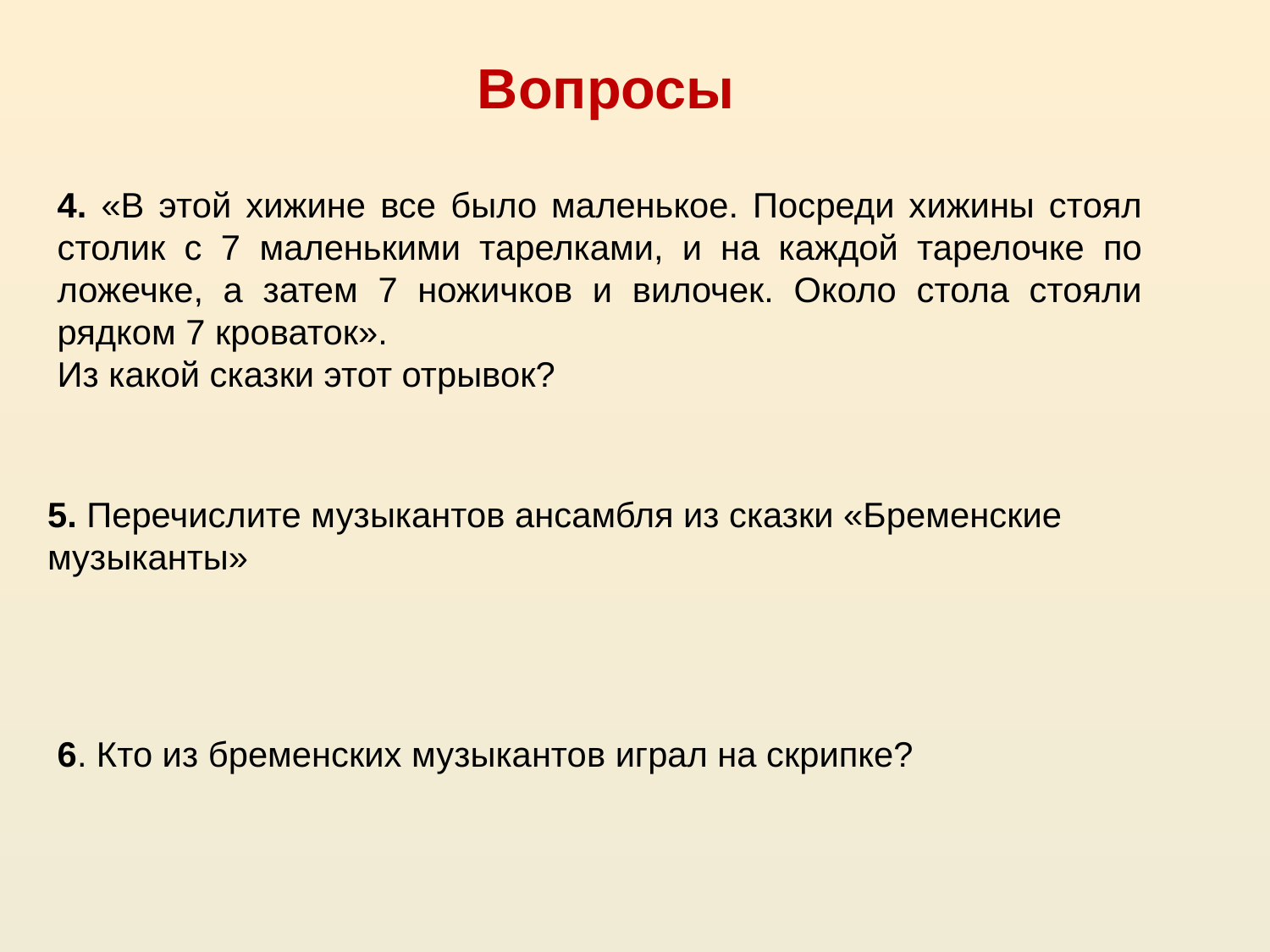

Вопросы
4. «В этой хижине все было маленькое. Посреди хижины стоял столик с 7 маленькими тарелками, и на каждой тарелочке по ложечке, а затем 7 ножичков и вилочек. Около стола стояли рядком 7 кроваток».
Из какой сказки этот отрывок?
5. Перечислите музыкантов ансамбля из сказки «Бременские музыканты»
6. Кто из бременских музыкантов играл на скрипке?